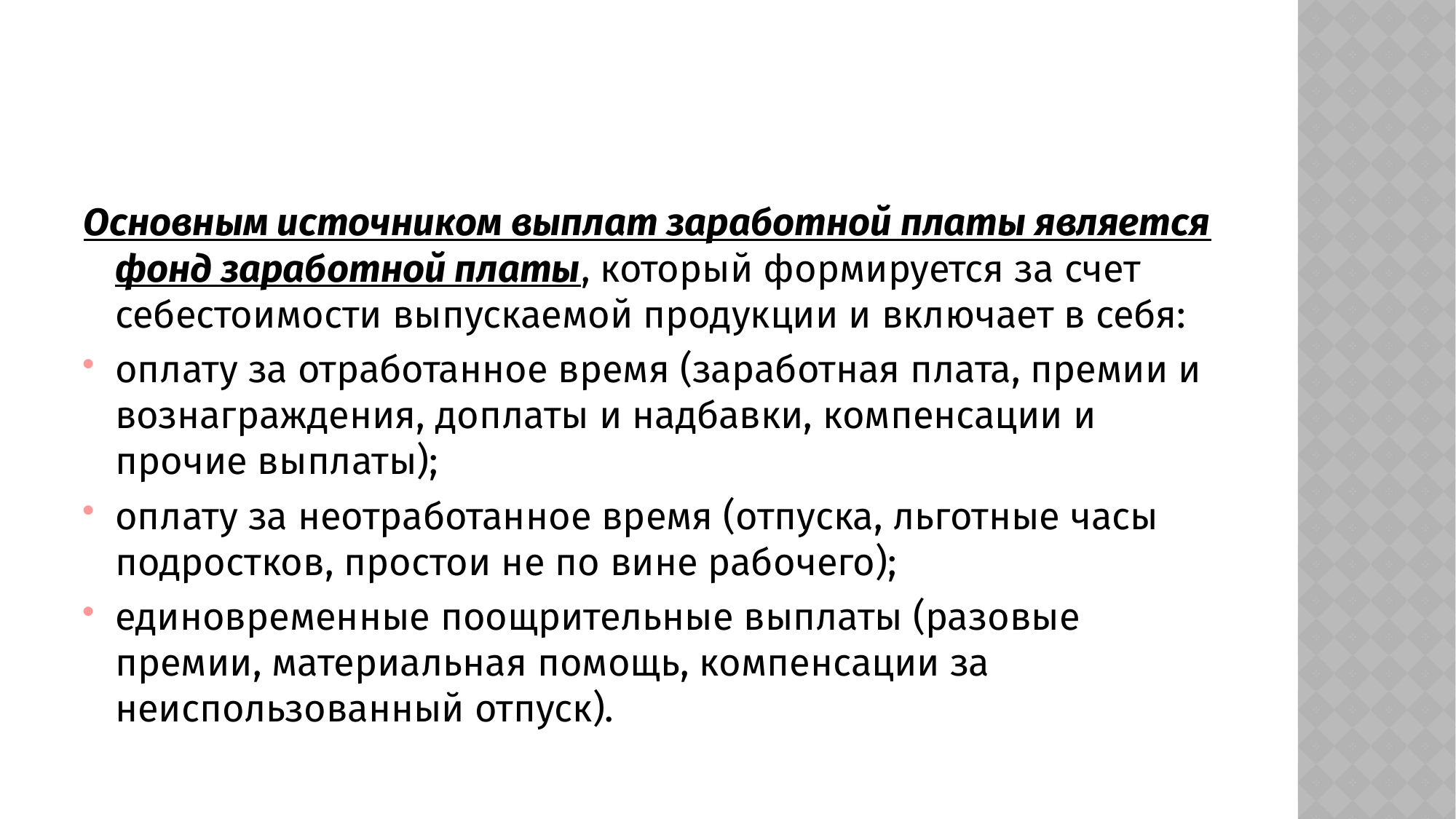

#
Основным источником выплат заработной платы является фонд заработной платы, который формируется за счет себестоимости выпускаемой продукции и включает в себя:
оплату за отработанное время (заработная плата, премии и вознаграждения, доплаты и надбавки, компенсации и прочие выплаты);
оплату за неотработанное время (отпуска, льготные часы подростков, простои не по вине рабочего);
единовременные поощрительные выплаты (разовые премии, материальная помощь, компенсации за неиспользованный отпуск).